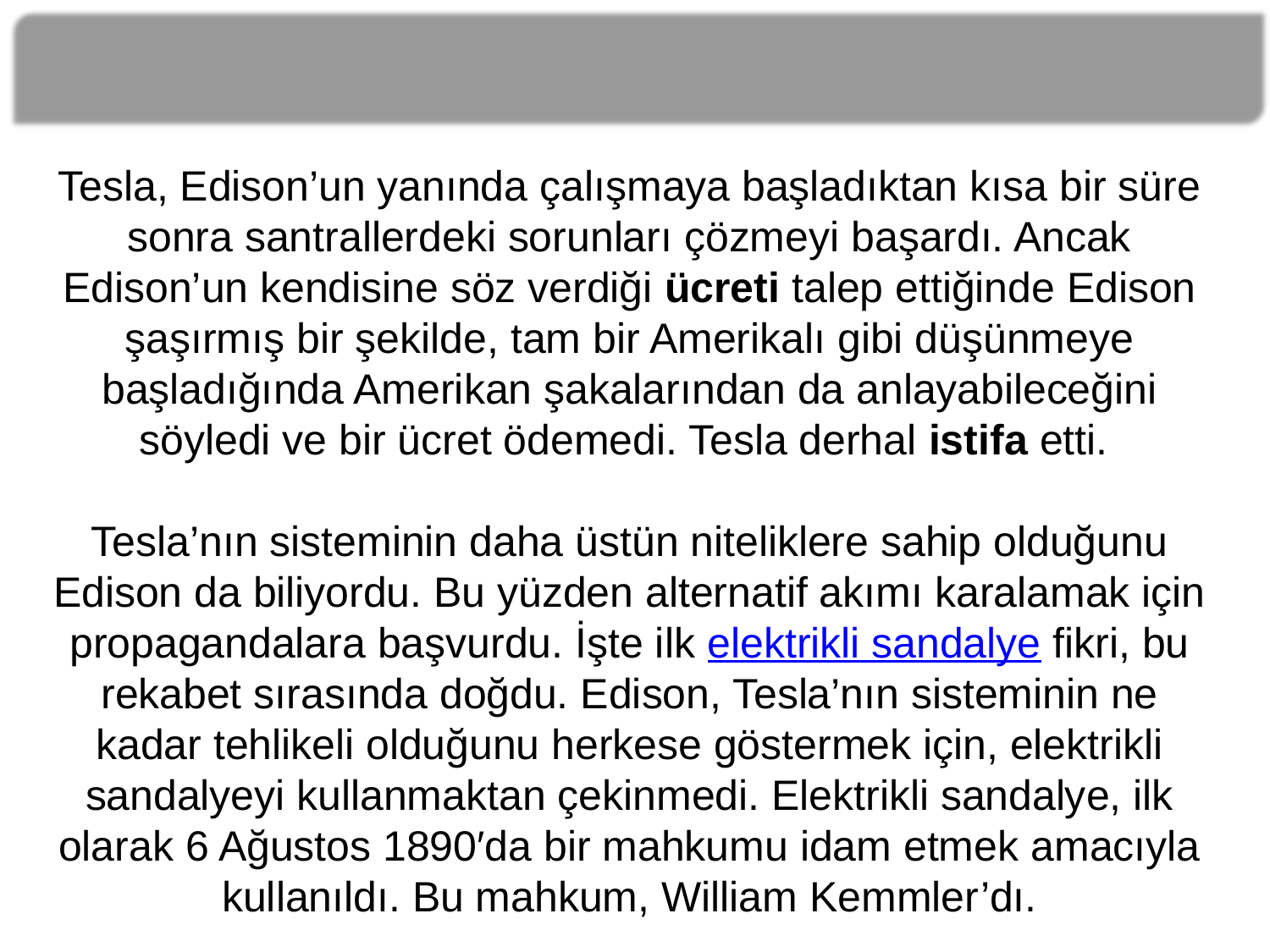

#
Tesla, Edison’un yanında çalışmaya başladıktan kısa bir süre sonra santrallerdeki sorunları çözmeyi başardı. Ancak Edison’un kendisine söz verdiği ücreti talep ettiğinde Edison şaşırmış bir şekilde, tam bir Amerikalı gibi düşünmeye başladığında Amerikan şakalarından da anlayabileceğini söyledi ve bir ücret ödemedi. Tesla derhal istifa etti.

Tesla’nın sisteminin daha üstün niteliklere sahip olduğunu Edison da biliyordu. Bu yüzden alternatif akımı karalamak için propagandalara başvurdu. İşte ilk elektrikli sandalye fikri, bu rekabet sırasında doğdu. Edison, Tesla’nın sisteminin ne kadar tehlikeli olduğunu herkese göstermek için, elektrikli sandalyeyi kullanmaktan çekinmedi. Elektrikli sandalye, ilk olarak 6 Ağustos 1890′da bir mahkumu idam etmek amacıyla kullanıldı. Bu mahkum, William Kemmler’dı.